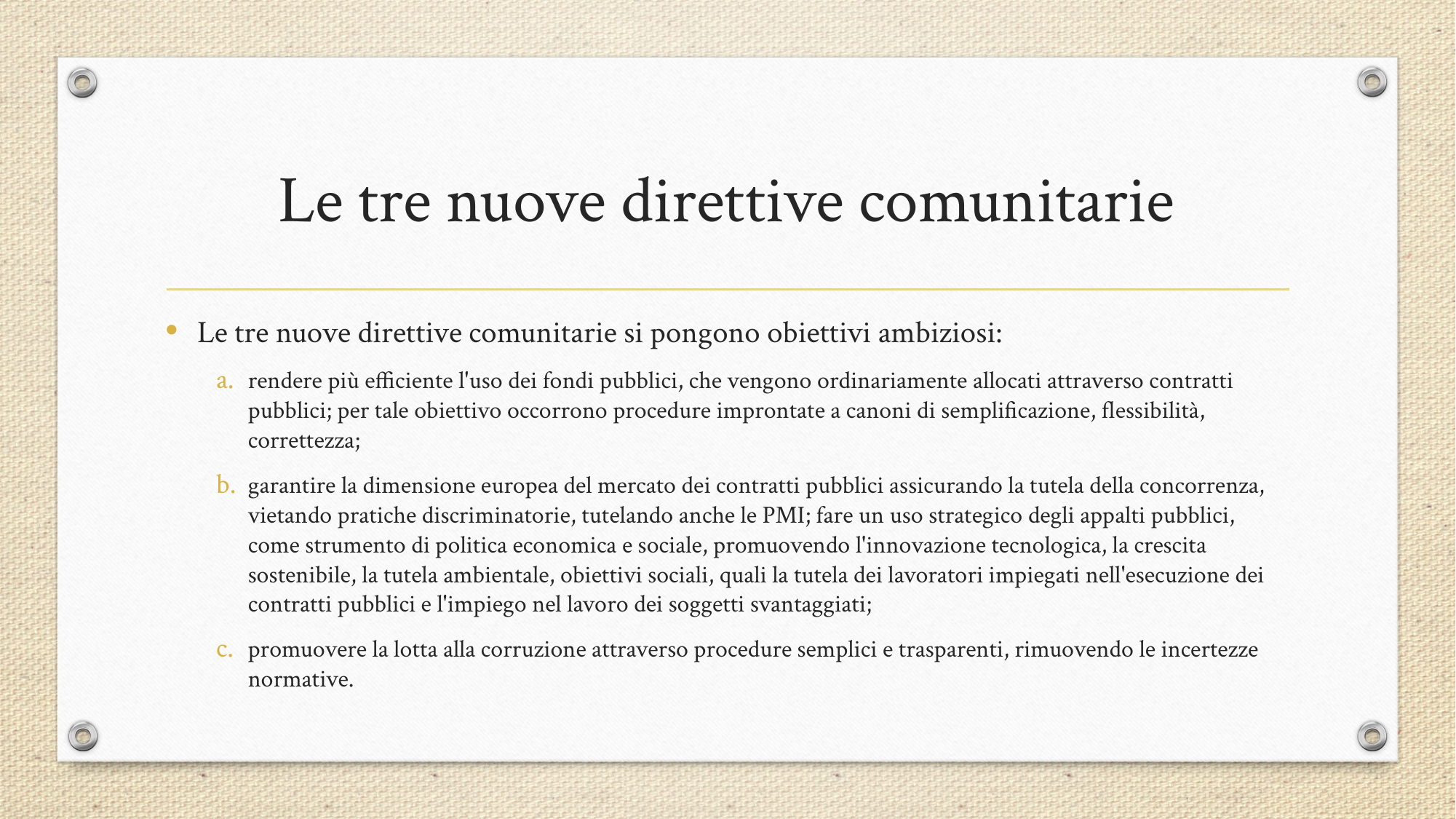

# Le tre nuove direttive comunitarie
Le tre nuove direttive comunitarie si pongono obiettivi ambiziosi:
rendere più efficiente l'uso dei fondi pubblici, che vengono ordinariamente allocati attraverso contratti pubblici; per tale obiettivo occorrono procedure improntate a canoni di semplificazione, flessibilità, correttezza;
garantire la dimensione europea del mercato dei contratti pubblici assicurando la tutela della concorrenza, vietando pratiche discriminatorie, tutelando anche le PMI; fare un uso strategico degli appalti pubblici, come strumento di politica economica e sociale, promuovendo l'innovazione tecnologica, la crescita sostenibile, la tutela ambientale, obiettivi sociali, quali la tutela dei lavoratori impiegati nell'esecuzione dei contratti pubblici e l'impiego nel lavoro dei soggetti svantaggiati;
promuovere la lotta alla corruzione attraverso procedure semplici e trasparenti, rimuovendo le incertezze normative.